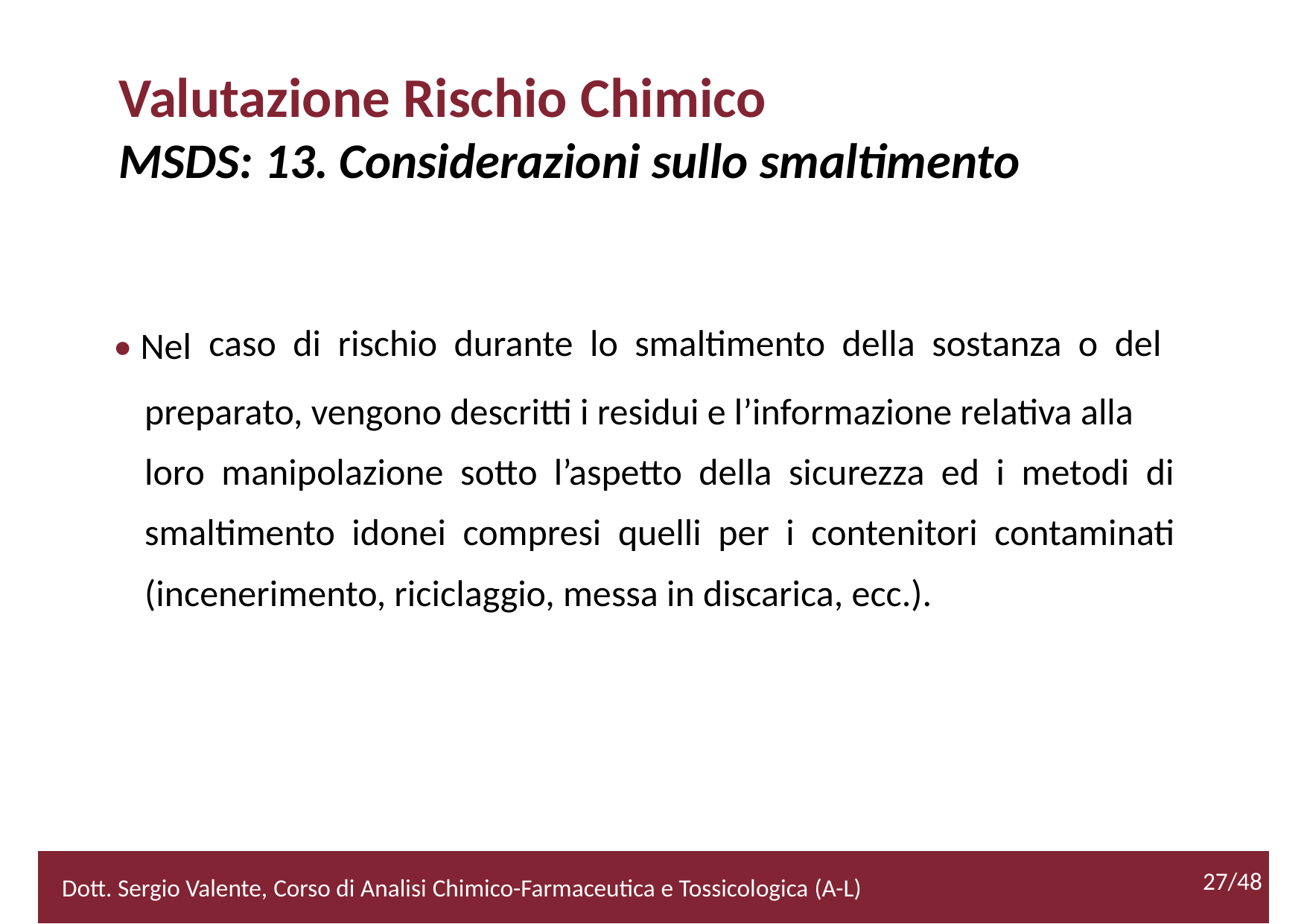

Valutazione Rischio Chimico
MSDS: 13. Considerazioni sullo smaltimento
• Nel
caso  di  rischio  durante  lo  smaltimento  della  sostanza  o  del
preparato, vengono descritti i residui e l’informazione relativa alla

loro  manipolazione  sotto  l’aspetto  della  sicurezza  ed  i  metodi  di

smaltimento  idonei  compresi  quelli  per  i  contenitori  contaminati

(incenerimento, riciclaggio, messa in discarica, ecc.).

27/48
2/52
Dott. Sergio Valente, Corso di Analisi Chimico-Farmaceutica e Tossicologica (A-L)